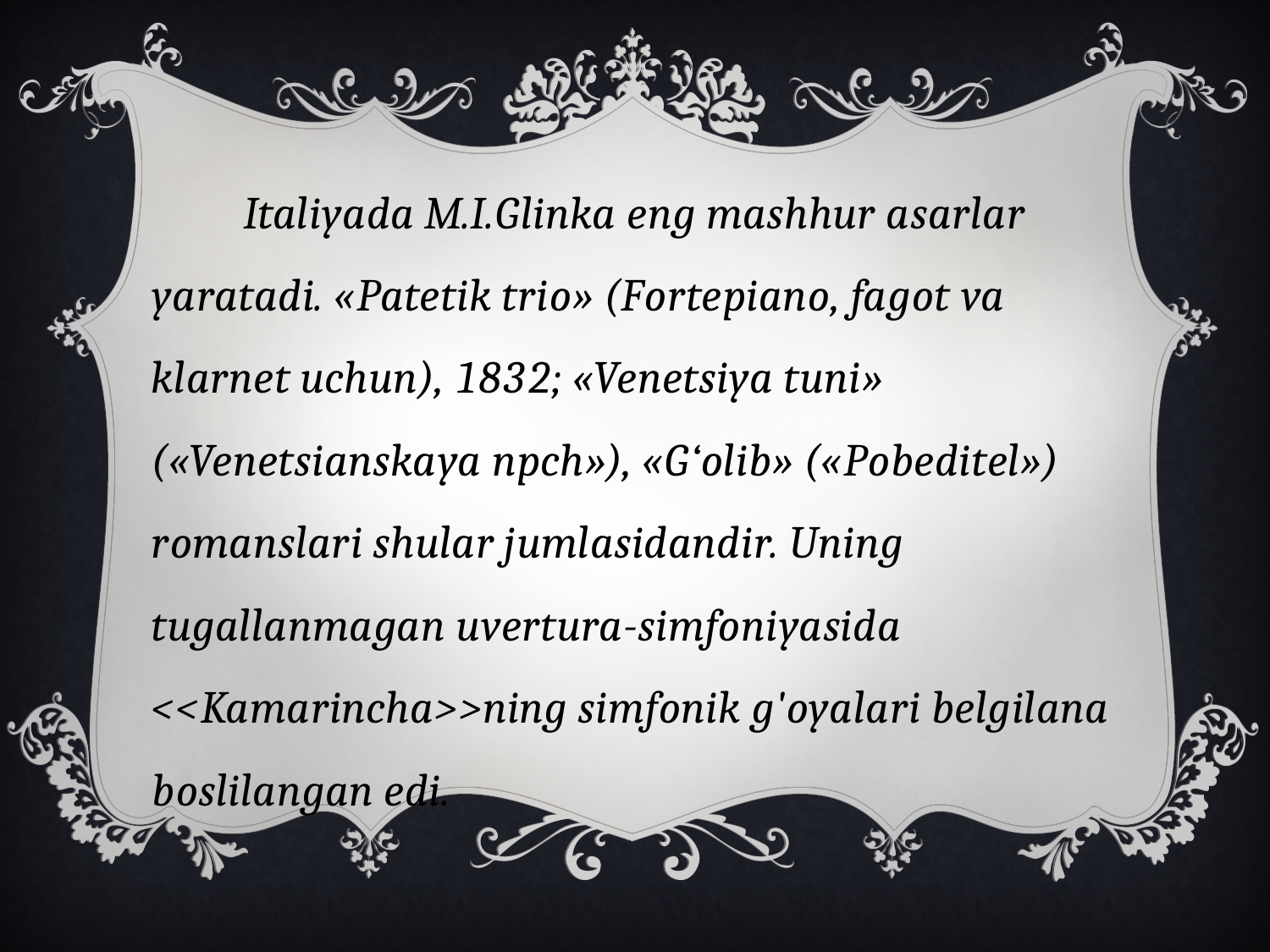

Italiyada M.I.Glinka eng mashhur asarlar yaratadi. «Patetik trio» (Fortepiano, fagot va klarnet uchun), 1832; «Venetsiya tuni» («Venetsianskaya npch»), «G‘olib» («Pobeditel») romanslari shular jumlasidandir. Uning tugallanmagan uvertura-simfoniyasida <<Kamarincha>>ning simfonik g'oyalari belgilana boslilangan edi.